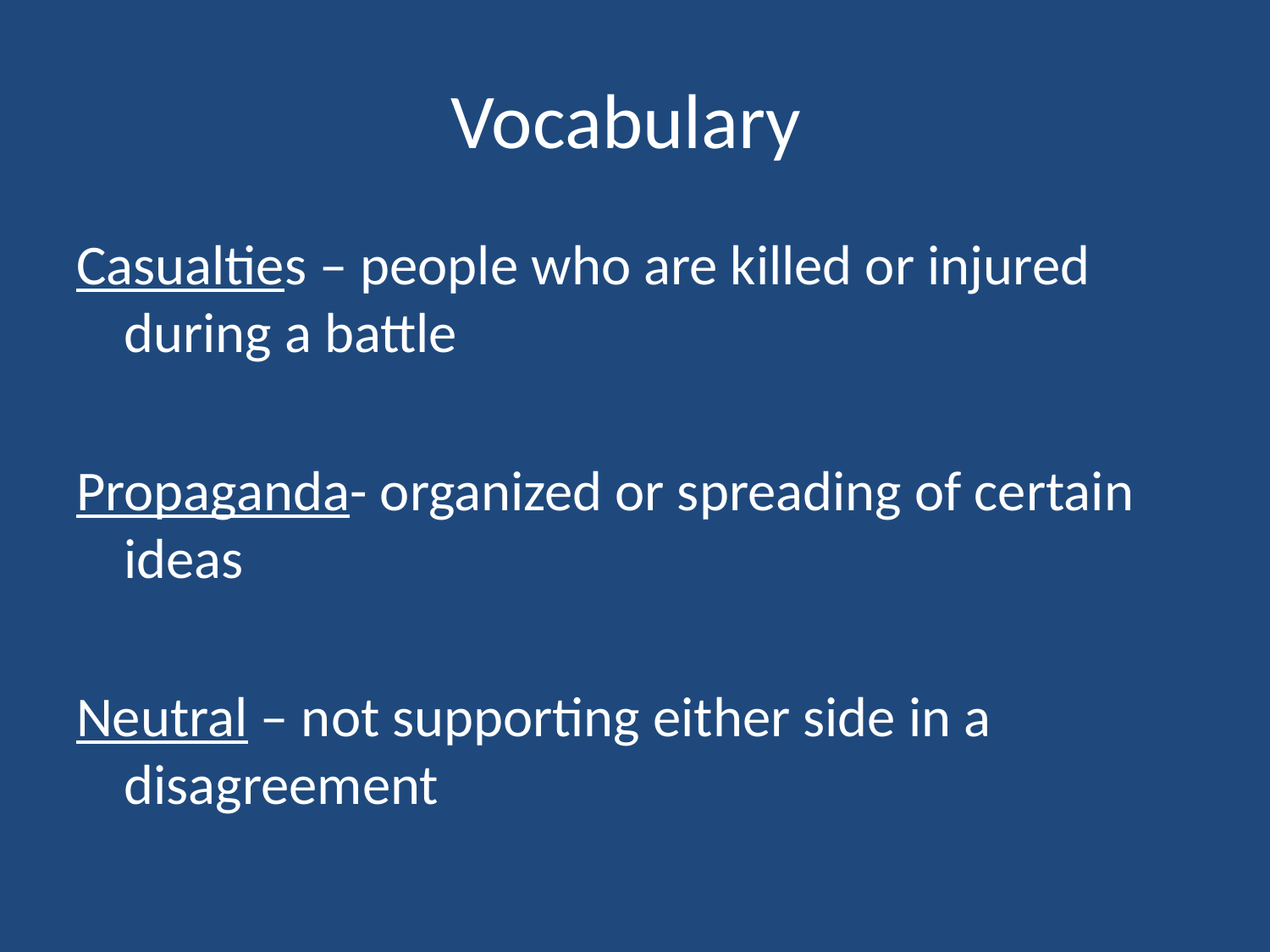

# Vocabulary
Casualties – people who are killed or injured during a battle

Propaganda- organized or spreading of certain ideas

Neutral – not supporting either side in a disagreement